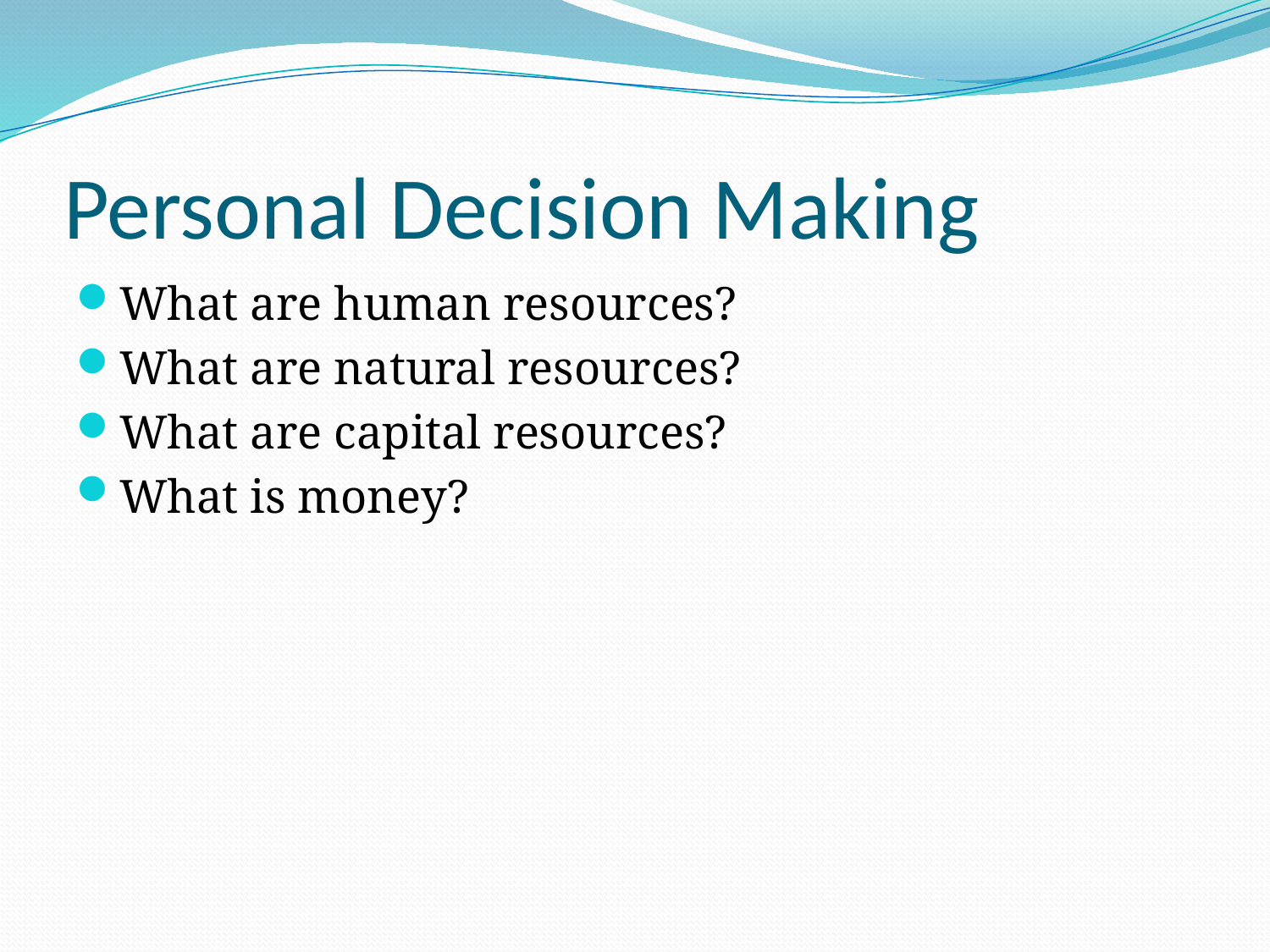

# Personal Decision Making
What are human resources?
What are natural resources?
What are capital resources?
What is money?